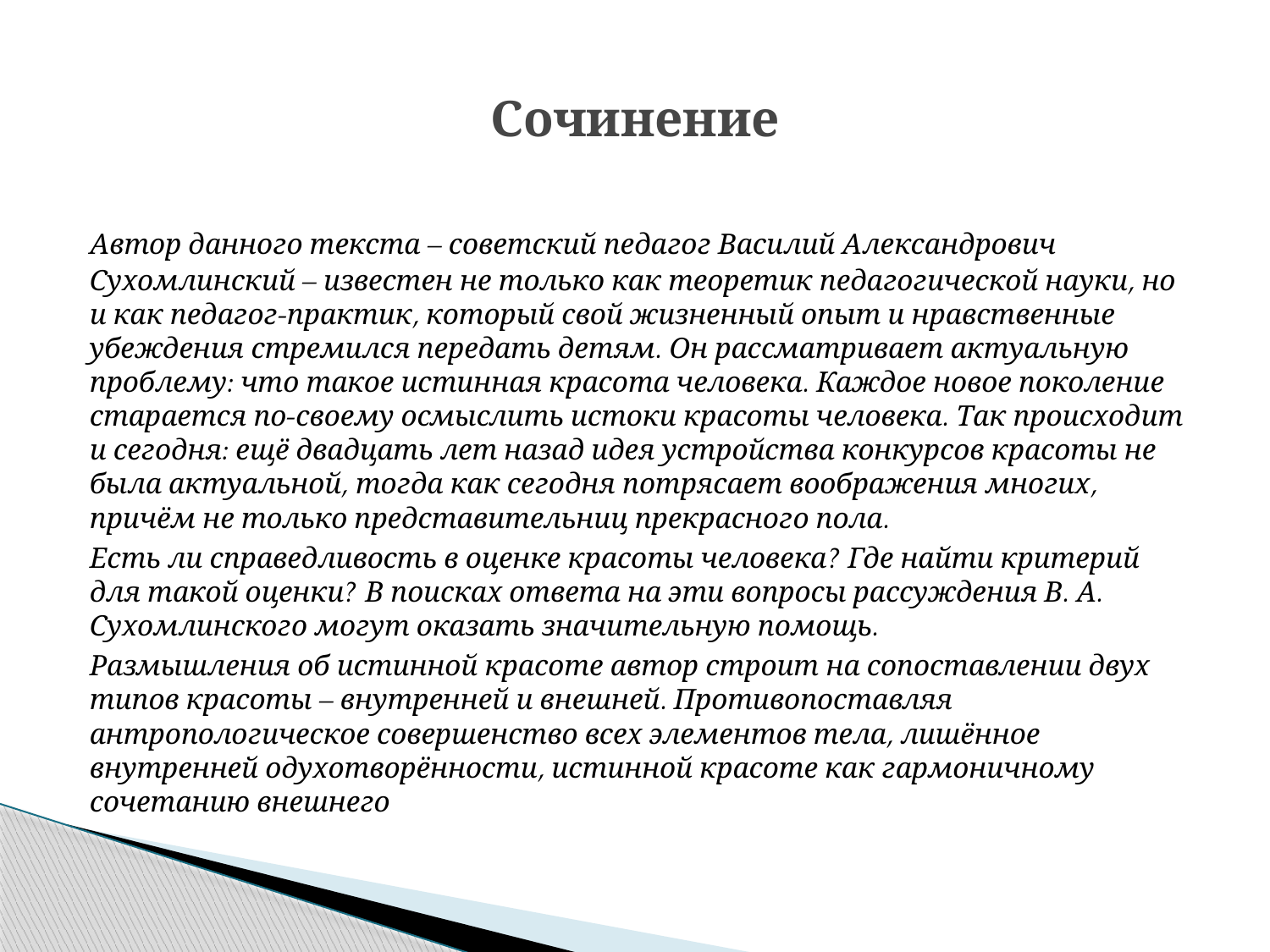

# Сочинение
	Автор данного текста – советский педагог Василий Александрович Сухомлинский – известен не только как теоретик педагогической науки, но и как педагог-практик, который свой жизненный опыт и нравственные убеждения стремился передать детям. Он рассматривает актуальную проблему: что такое истинная красота человека. Каждое новое поколение  старается по-своему осмыслить истоки красоты человека. Так происходит и сегодня: ещё двадцать лет назад идея устройства конкурсов красоты не была актуальной, тогда как сегодня потрясает воображения многих, причём не только представительниц прекрасного пола.
	Есть ли справедливость в оценке красоты человека? Где найти критерий для такой оценки? В поисках ответа на эти вопросы рассуждения В. А. Сухомлинского могут оказать значительную помощь.
	Размышления об истинной красоте автор строит на сопоставлении двух типов красоты – внутренней и внешней. Противопоставляя антропологическое совершенство всех элементов тела, лишённое внутренней одухотворённости, истинной красоте как гармоничному сочетанию внешнего